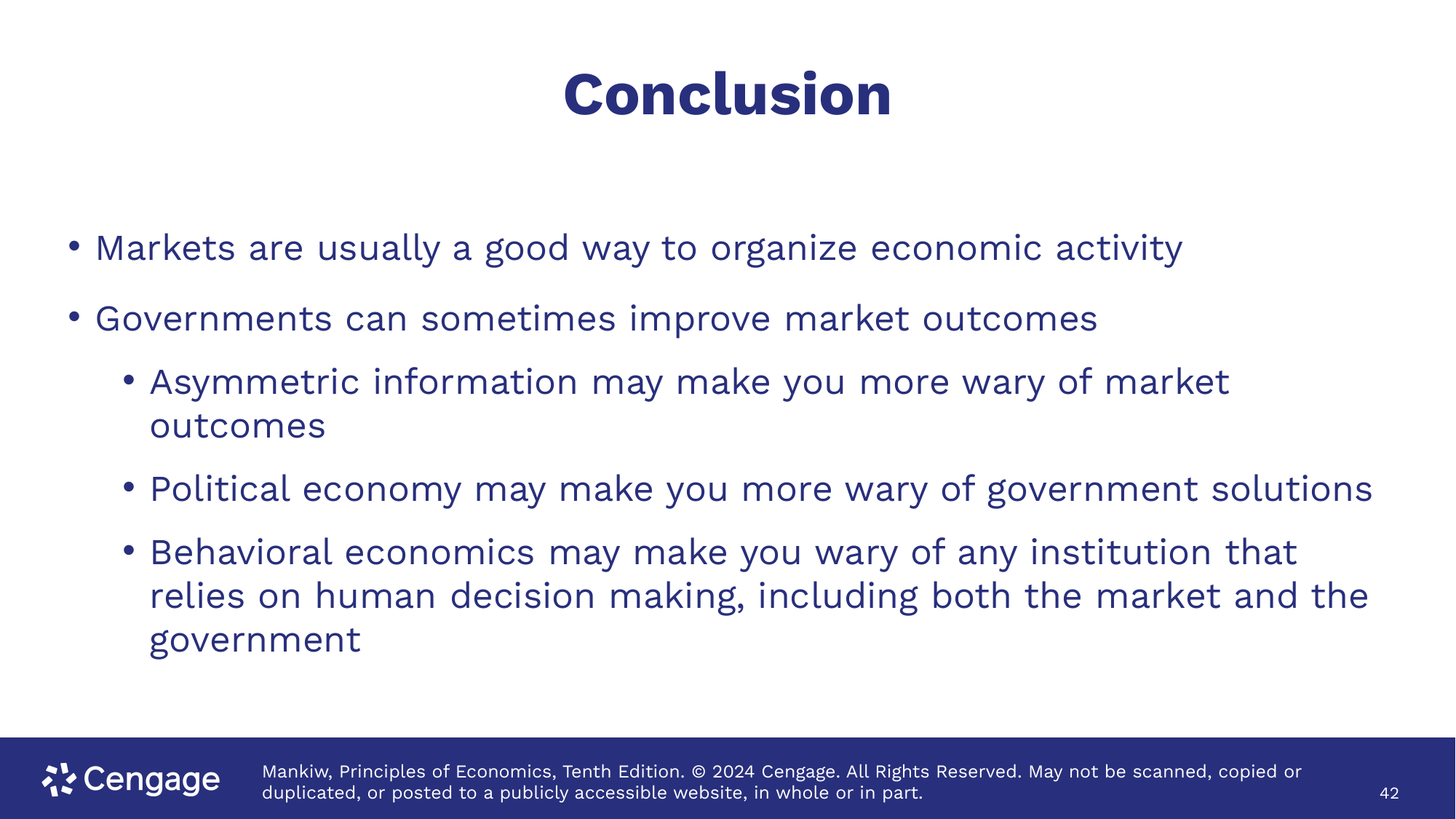

# Conclusion
Markets are usually a good way to organize economic activity
Governments can sometimes improve market outcomes
Asymmetric information may make you more wary of market outcomes
Political economy may make you more wary of government solutions
Behavioral economics may make you wary of any institution that relies on human decision making, including both the market and the government